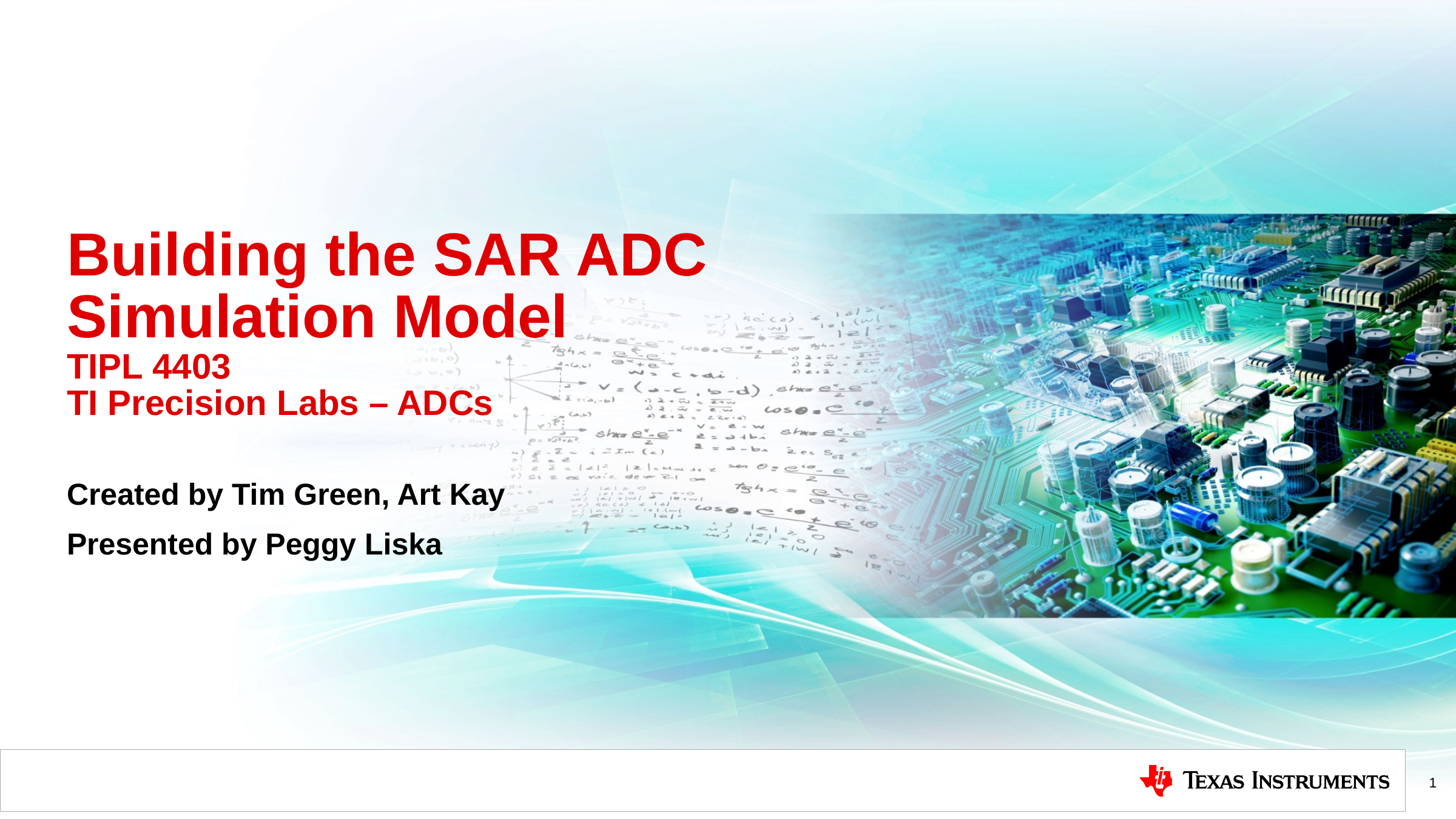

# Building the SAR ADC Simulation Model TIPL 4403 TI Precision Labs – ADCs
Created by Tim Green, Art Kay
Presented by Peggy Liska
1